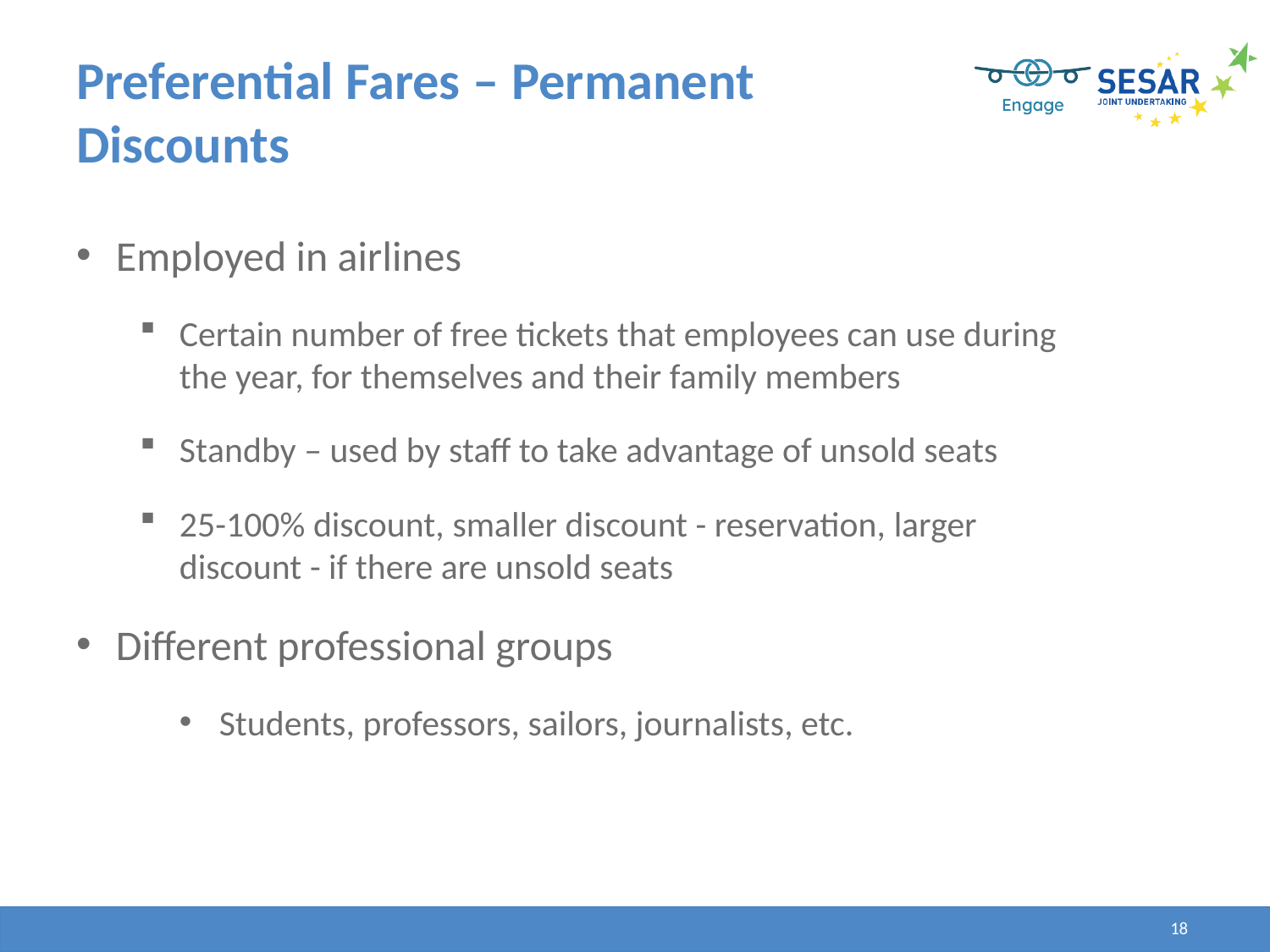

# Preferential Fares – Permanent Discounts
Employed in airlines
Certain number of free tickets that employees can use during the year, for themselves and their family members
Standby – used by staff to take advantage of unsold seats
25-100% discount, smaller discount - reservation, larger discount - if there are unsold seats
Different professional groups
Students, professors, sailors, journalists, etc.
18